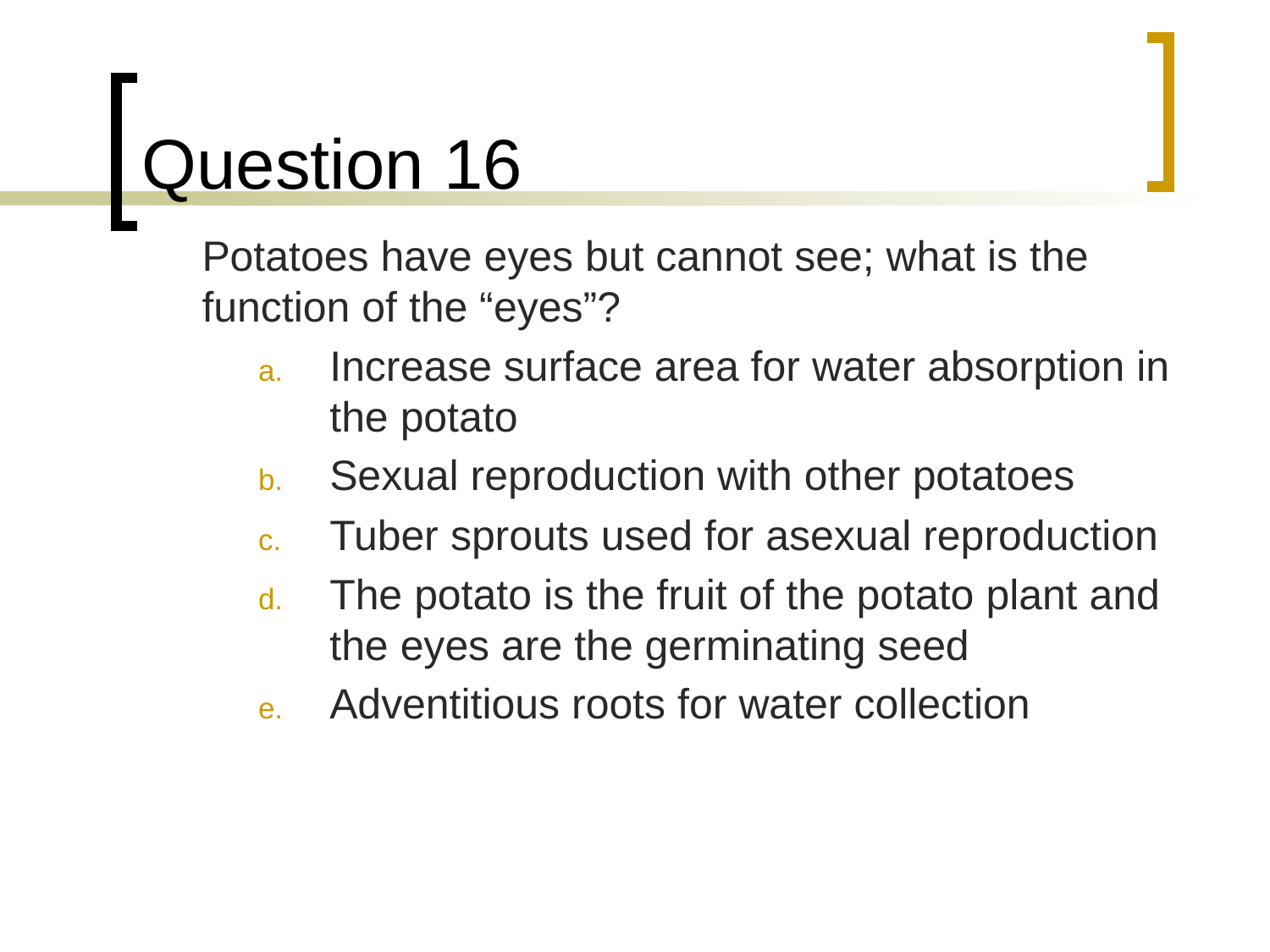

# Question 16
	Potatoes have eyes but cannot see; what is the function of the “eyes”?
Increase surface area for water absorption in the potato
Sexual reproduction with other potatoes
Tuber sprouts used for asexual reproduction
The potato is the fruit of the potato plant and the eyes are the germinating seed
Adventitious roots for water collection